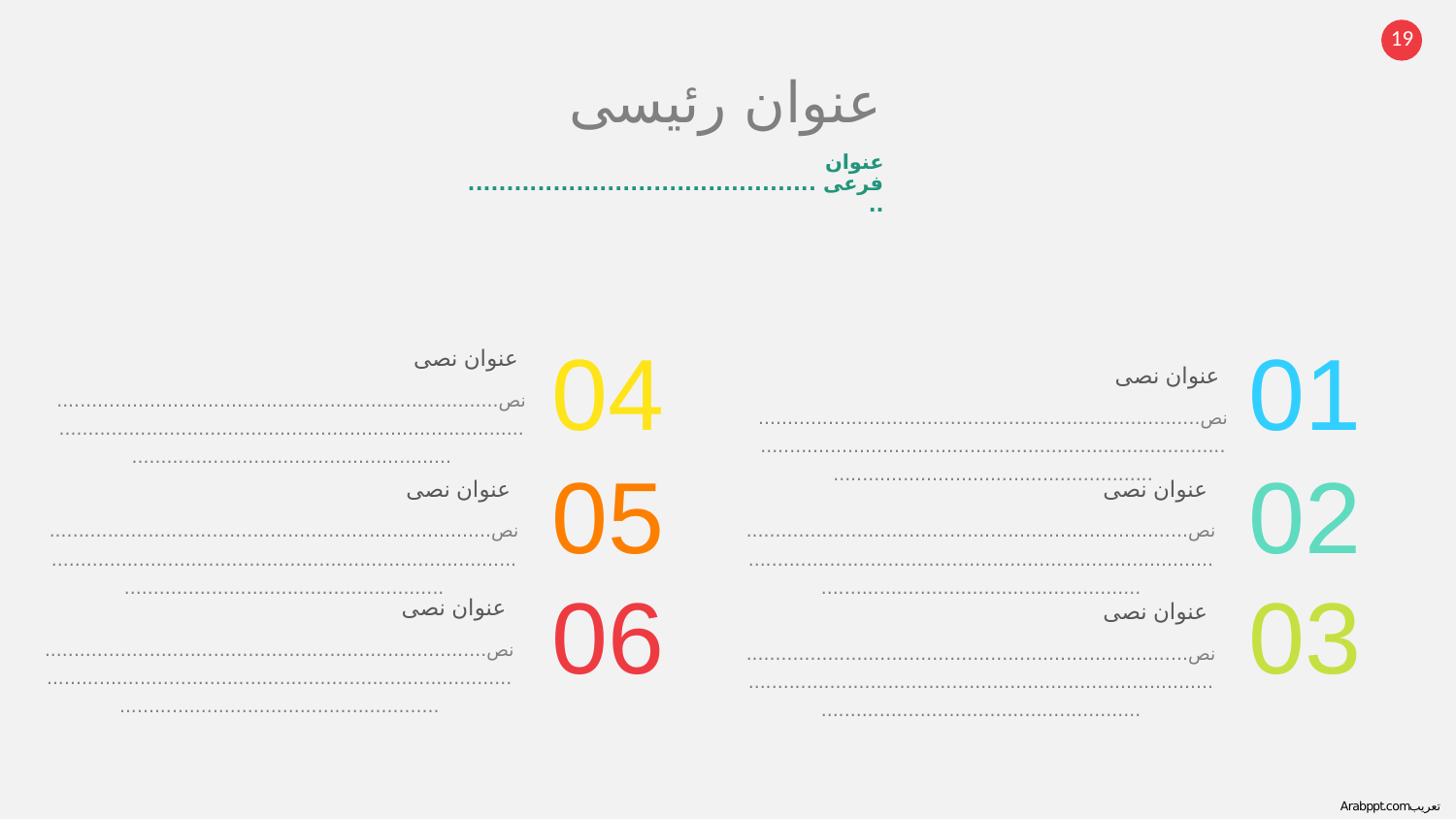

عنوان رئيسى
عنوان فرعى ...............................................

عنوان نصى
نص...................................................................................................................................................................................................................
04
01
عنوان نصى
نص...................................................................................................................................................................................................................
عنوان نصى
نص...................................................................................................................................................................................................................
عنوان نصى
نص...................................................................................................................................................................................................................
05
02
عنوان نصى
نص...................................................................................................................................................................................................................
عنوان نصى
نص...................................................................................................................................................................................................................
06
03